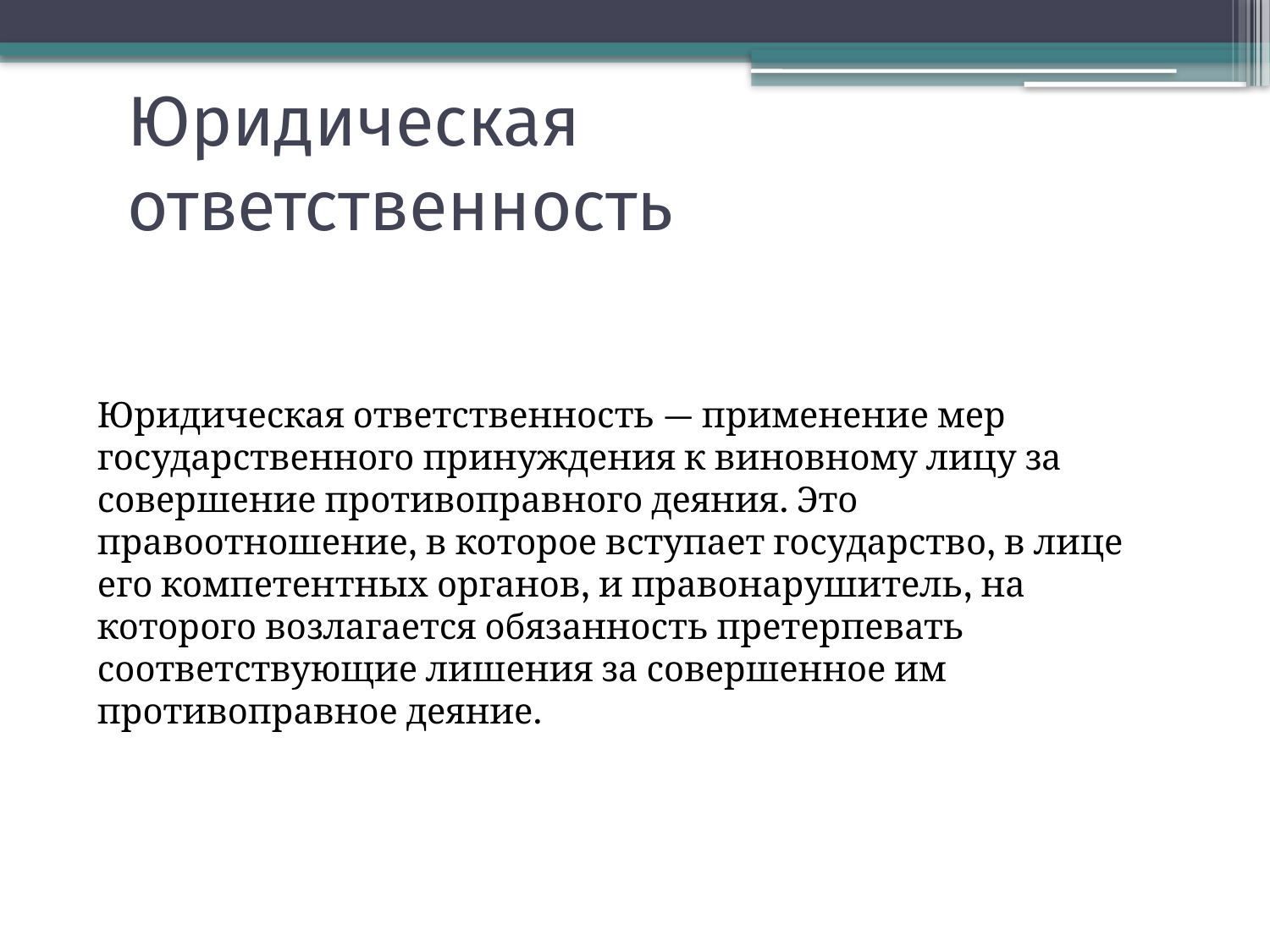

# Юридическая ответственность
Юридическая ответственность — применение мер государственного принуждения к виновному лицу за совершение противоправного деяния. Это правоотношение, в которое вступает государство, в лице его компетентных органов, и правонарушитель, на которого возлагается обязанность претерпевать соответствующие лишения за совершенное им противоправное деяние.